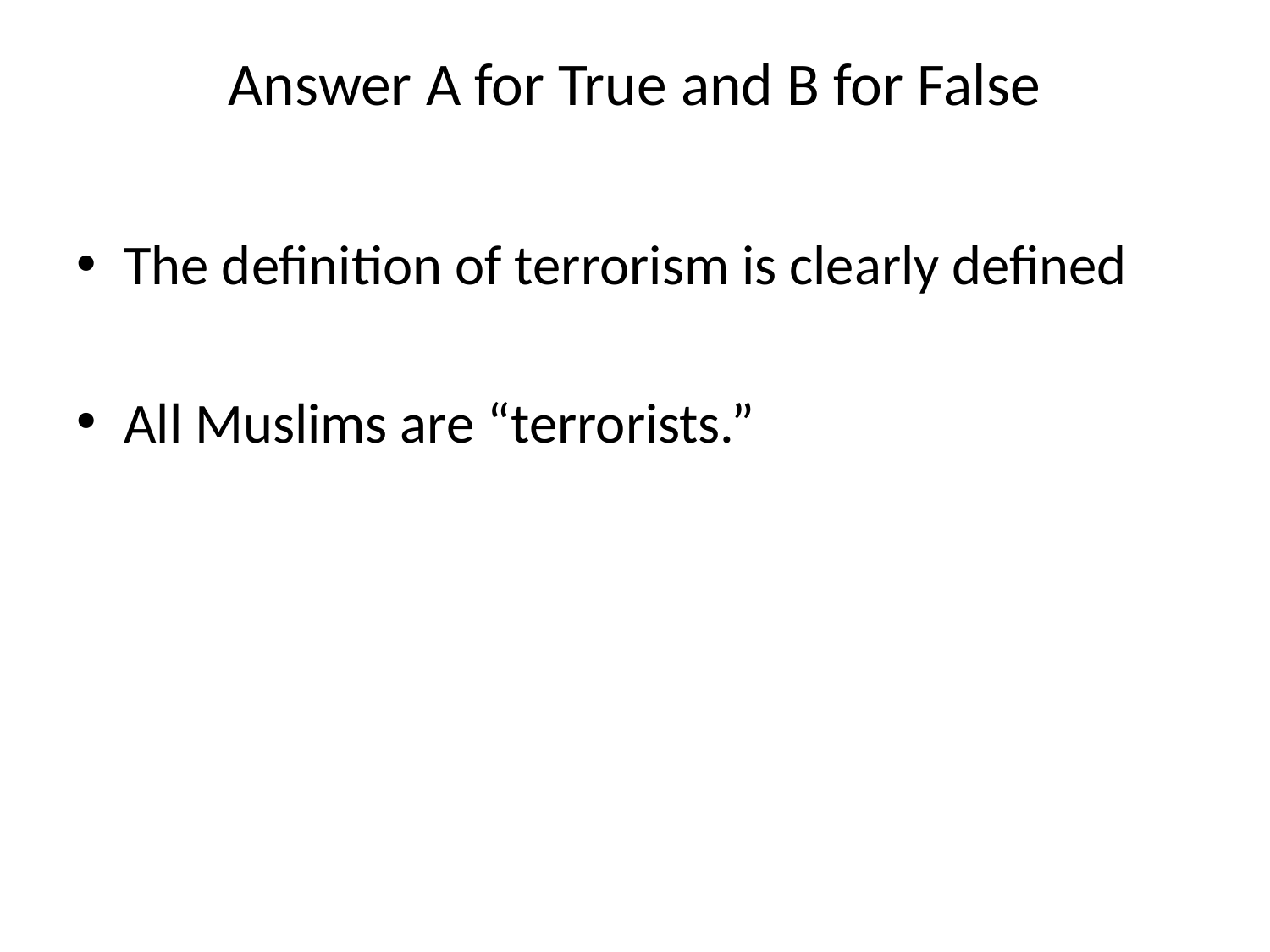

# Answer A for True and B for False
The definition of terrorism is clearly defined

All Muslims are “terrorists.”